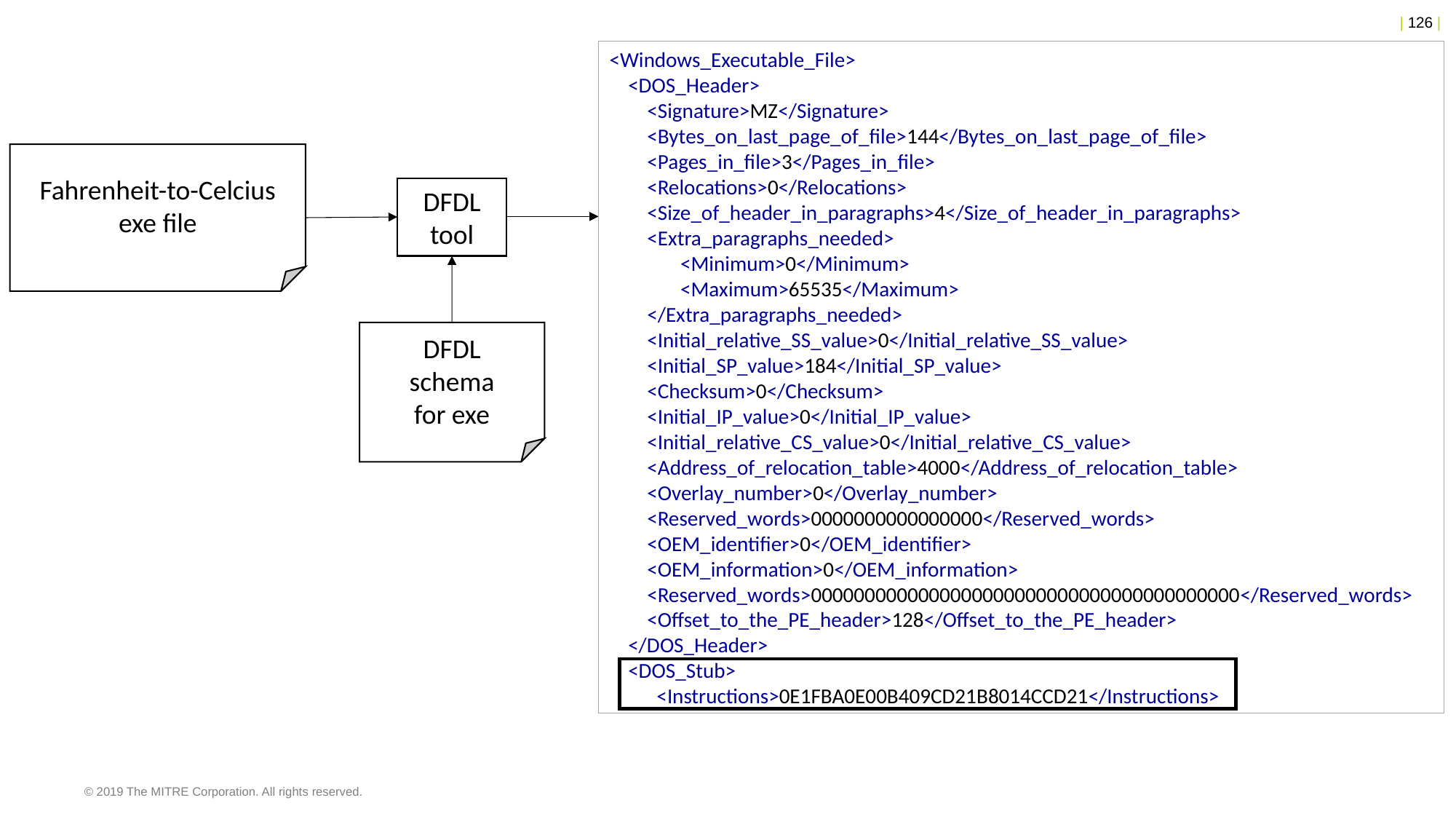

<Windows_Executable_File>
    <DOS_Header>
        <Signature>MZ</Signature>
        <Bytes_on_last_page_of_file>144</Bytes_on_last_page_of_file>
        <Pages_in_file>3</Pages_in_file>
        <Relocations>0</Relocations>
        <Size_of_header_in_paragraphs>4</Size_of_header_in_paragraphs>
        <Extra_paragraphs_needed>
               <Minimum>0</Minimum>
               <Maximum>65535</Maximum>
        </Extra_paragraphs_needed>
        <Initial_relative_SS_value>0</Initial_relative_SS_value>
        <Initial_SP_value>184</Initial_SP_value>
        <Checksum>0</Checksum>
        <Initial_IP_value>0</Initial_IP_value>
        <Initial_relative_CS_value>0</Initial_relative_CS_value>
        <Address_of_relocation_table>4000</Address_of_relocation_table>
        <Overlay_number>0</Overlay_number>
        <Reserved_words>0000000000000000</Reserved_words>
        <OEM_identifier>0</OEM_identifier>
        <OEM_information>0</OEM_information>
        <Reserved_words>0000000000000000000000000000000000000000</Reserved_words>
        <Offset_to_the_PE_header>128</Offset_to_the_PE_header>
    </DOS_Header>
    <DOS_Stub>
          <Instructions>0E1FBA0E00B409CD21B8014CCD21</Instructions>
Fahrenheit-to-Celcius
exe file
DFDL
tool
DFDL
schema
for exe

© 2019 The MITRE Corporation. All rights reserved.